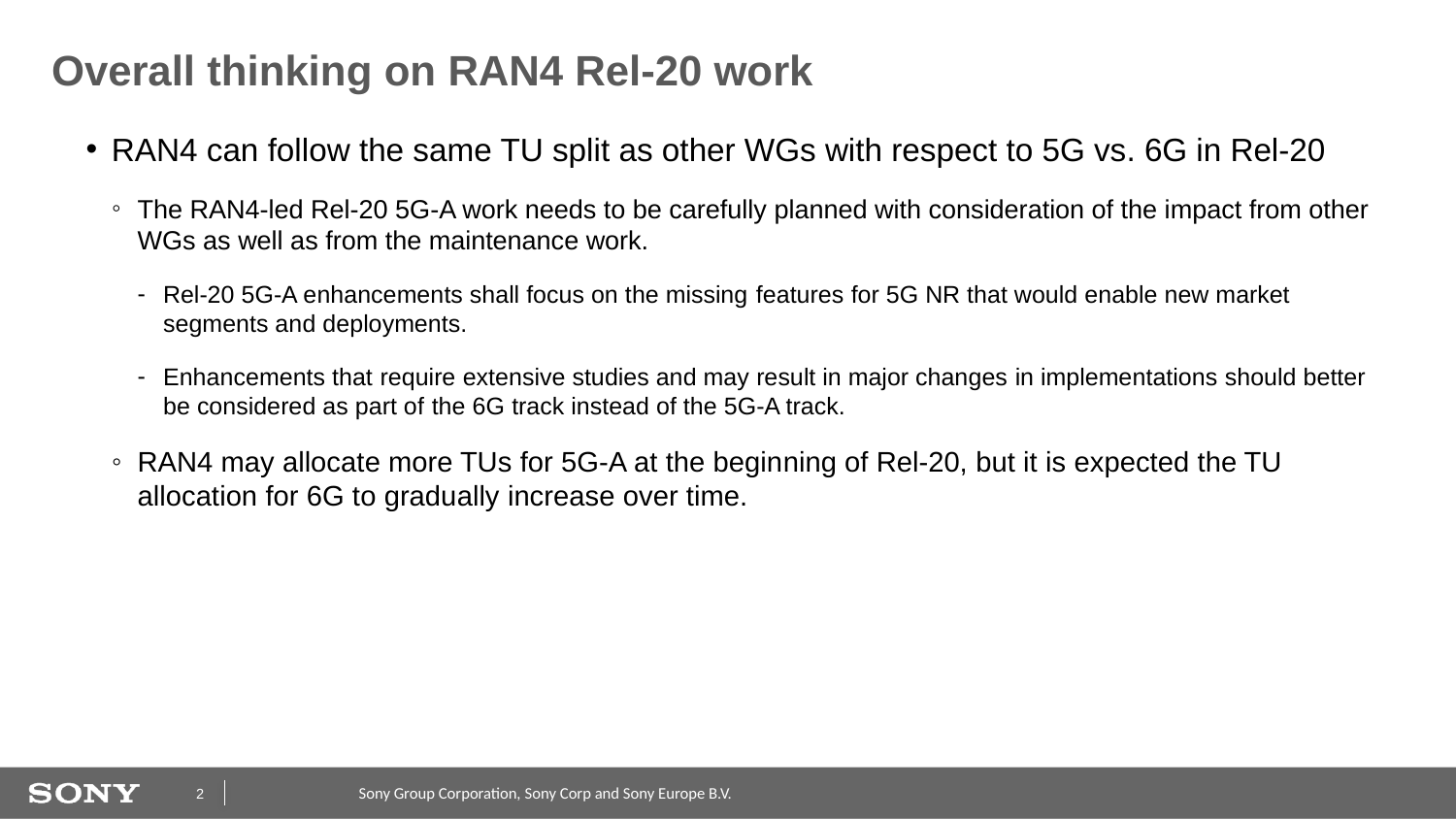

# Overall thinking on RAN4 Rel-20 work
RAN4 can follow the same TU split as other WGs with respect to 5G vs. 6G in Rel-20
The RAN4-led Rel-20 5G-A work needs to be carefully planned with consideration of the impact from other WGs as well as from the maintenance work.
Rel-20 5G-A enhancements shall focus on the missing features for 5G NR that would enable new market segments and deployments.
Enhancements that require extensive studies and may result in major changes in implementations should better be considered as part of the 6G track instead of the 5G-A track.
RAN4 may allocate more TUs for 5G-A at the beginning of Rel-20, but it is expected the TU allocation for 6G to gradually increase over time.